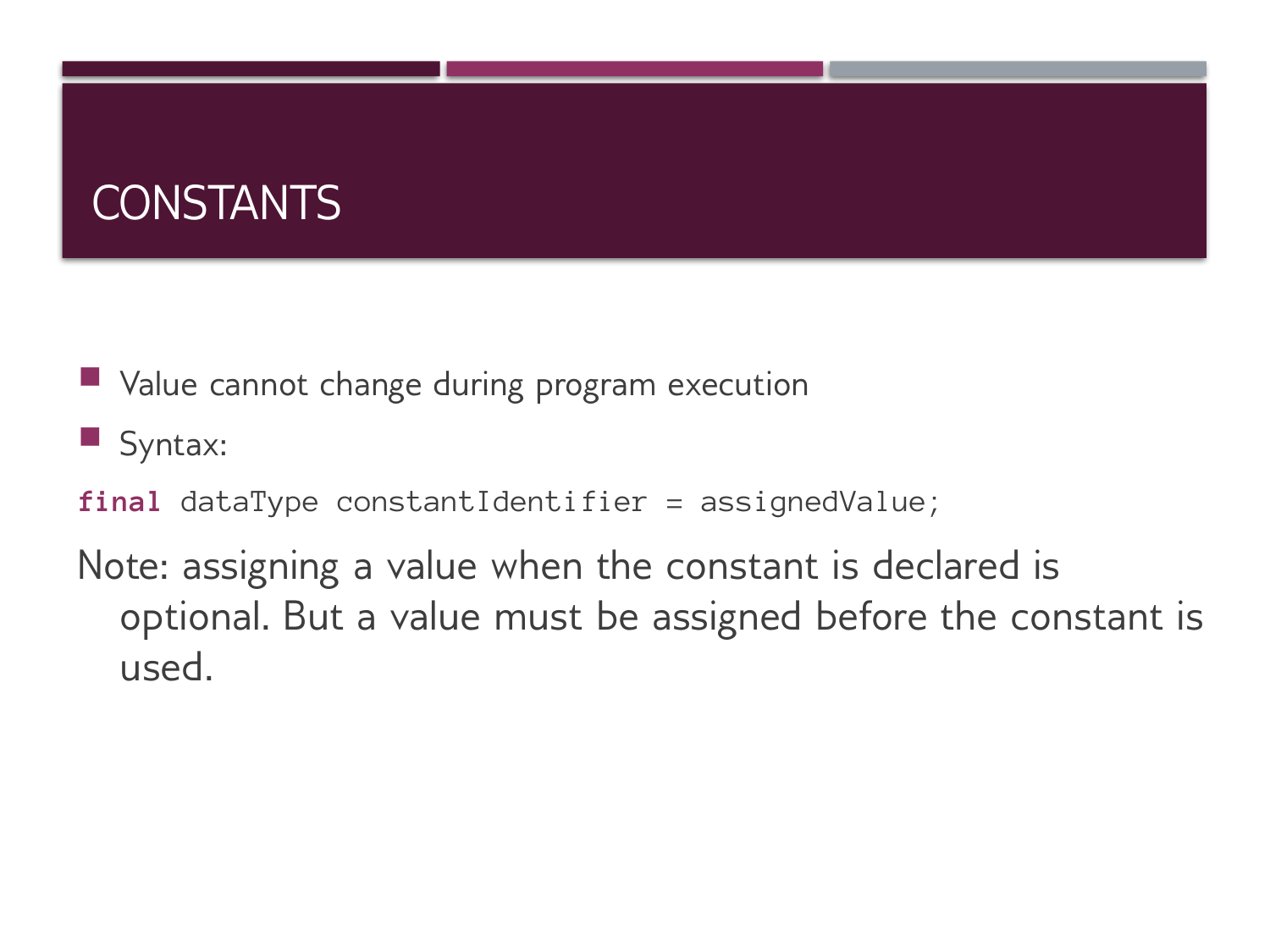

# Constants
Value cannot change during program execution
Syntax:
final dataType constantIdentifier = assignedValue;
Note: assigning a value when the constant is declared is optional. But a value must be assigned before the constant is used.